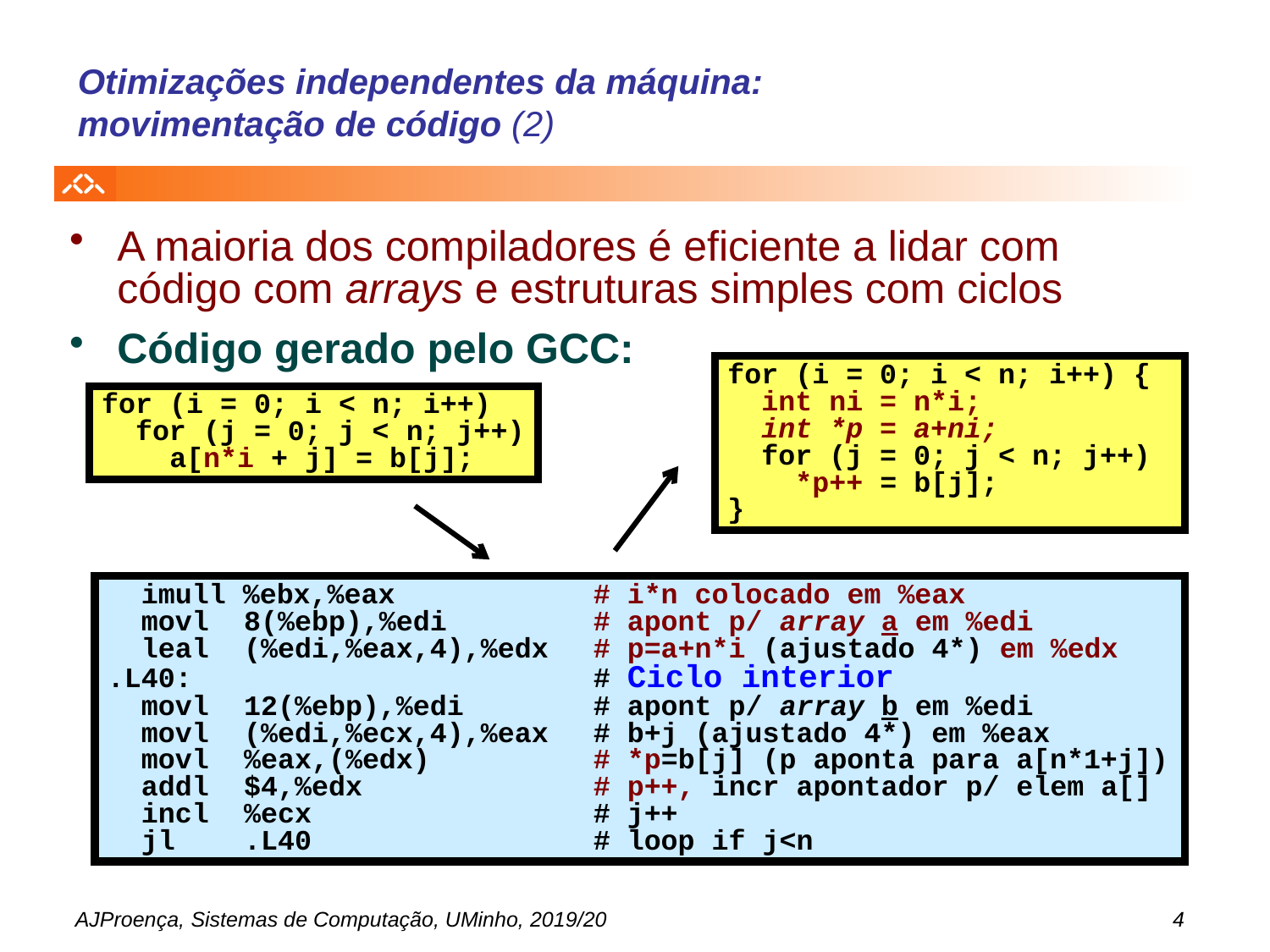

# Otimizações independentes da máquina: movimentação de código (2)

A maioria dos compiladores é eficiente a lidar com código com arrays e estruturas simples com ciclos
Código gerado pelo GCC:
for (i = 0; i < n; i++) {
  int ni = n*i;
  int *p = a+ni;
  for (j = 0; j < n; j++)
    *p++ = b[j];
}
for (i = 0; i < n; i++)
  for (j = 0; j < n; j++)
    a[n*i + j] = b[j];

  imull %ebx,%eax	# i*n colocado em %eax
  movl 	8(%ebp),%edi	# apont p/ array a em %edi
  leal 	(%edi,%eax,4),%edx	# p=a+n*i (ajustado 4*) em %edx
.L40:		# Ciclo interior
  movl 	12(%ebp),%edi	# apont p/ array b em %edi
  movl 	(%edi,%ecx,4),%eax 	# b+j (ajustado 4*) em %eax
  movl 	%eax,(%edx)	# *p=b[j] (p aponta para a[n*1+j])
  addl 	$4,%edx	# p++, incr apontador p/ elem a[]
  incl 	%ecx	# j++
  jl 	.L40                	# loop if j<n